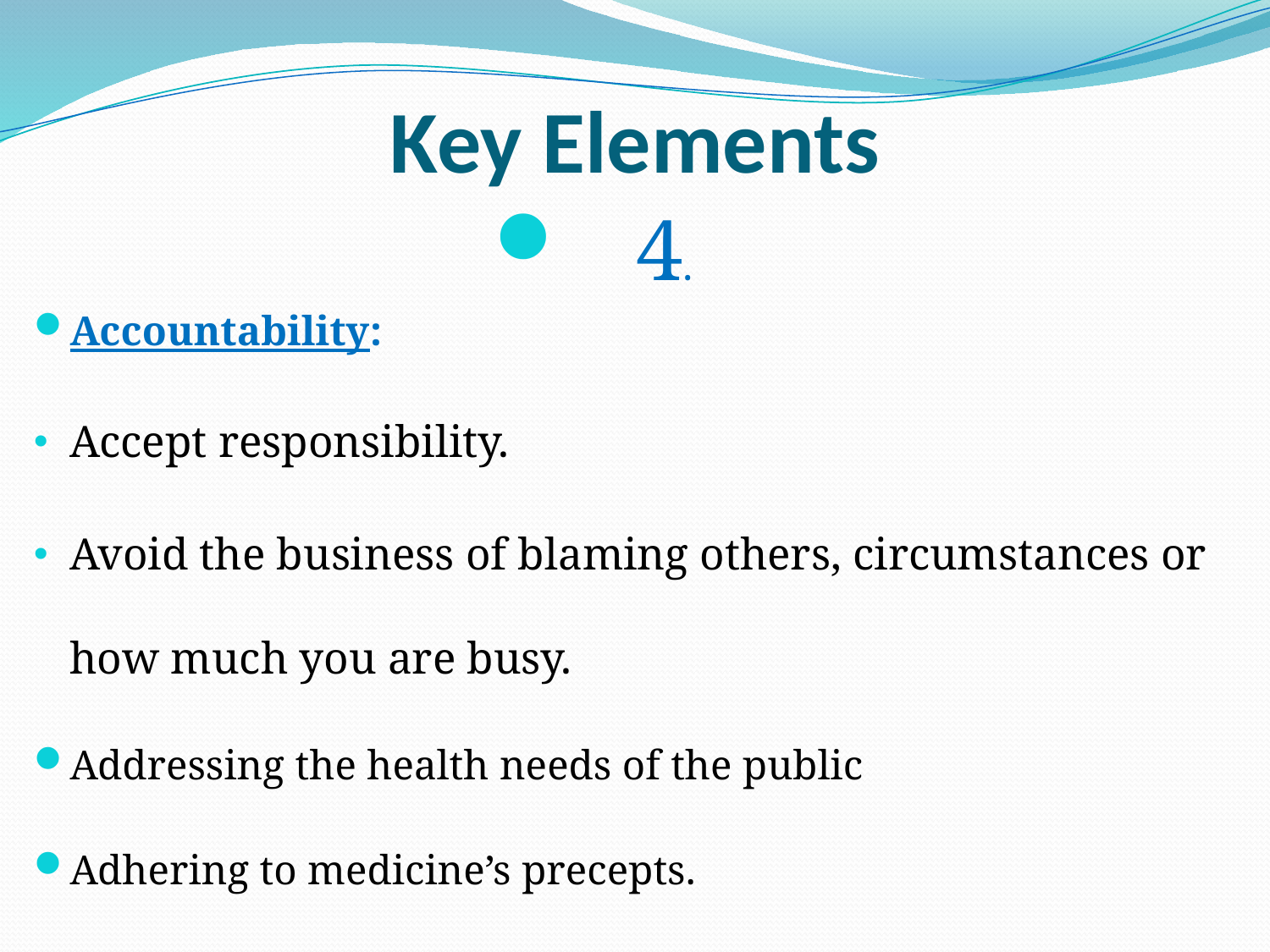

# Key Elements
4.
Accountability:
Accept responsibility.
Avoid the business of blaming others, circumstances or how much you are busy.
Addressing the health needs of the public
Adhering to medicine’s precepts.